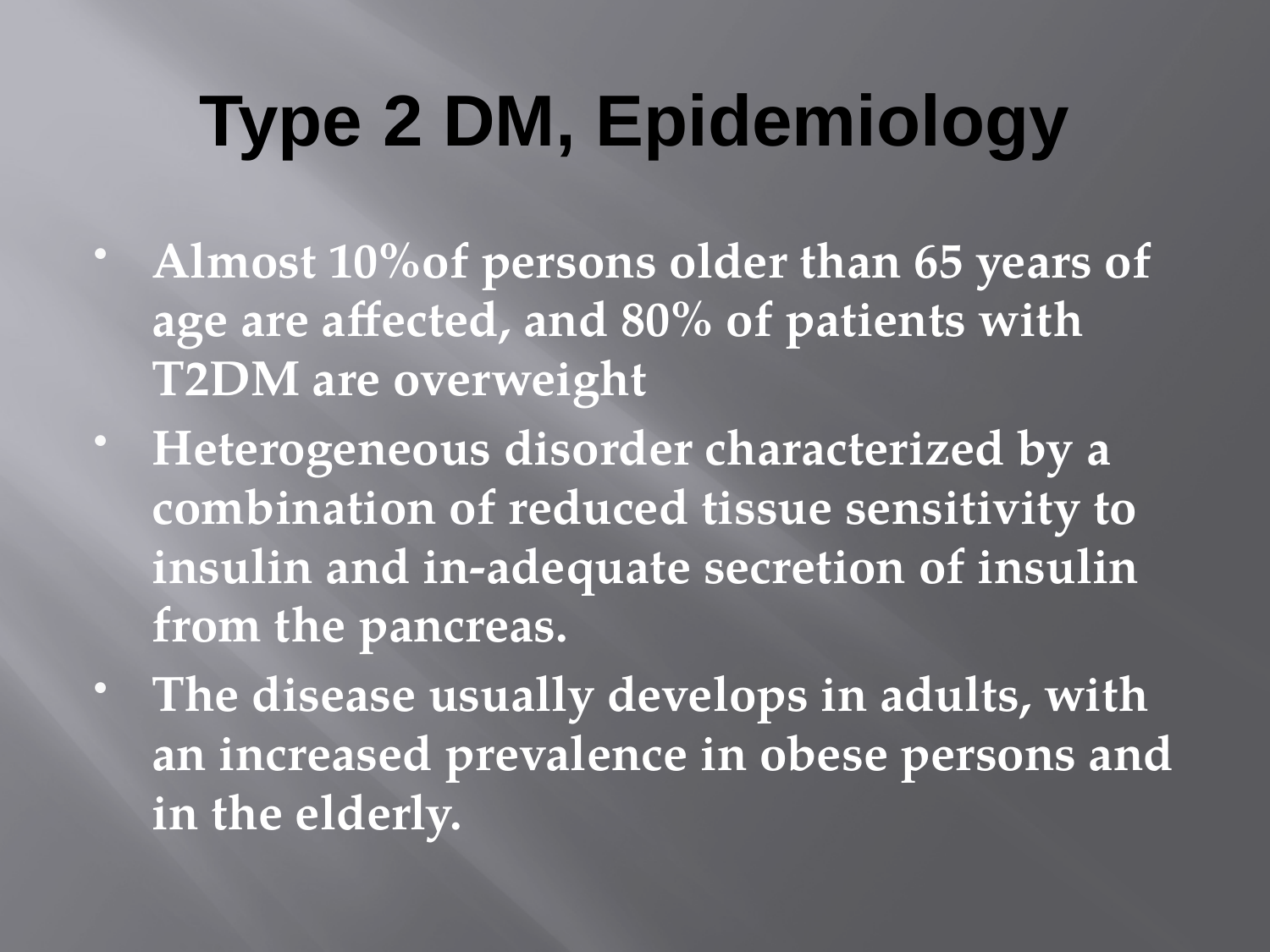

# Type 2 DM, Epidemiology
Almost 10%of persons older than 65 years of age are affected, and 80% of patients with T2DM are overweight
Heterogeneous disorder characterized by a combination of reduced tissue sensitivity to insulin and in-adequate secretion of insulin from the pancreas.
The disease usually develops in adults, with an increased prevalence in obese persons and in the elderly.